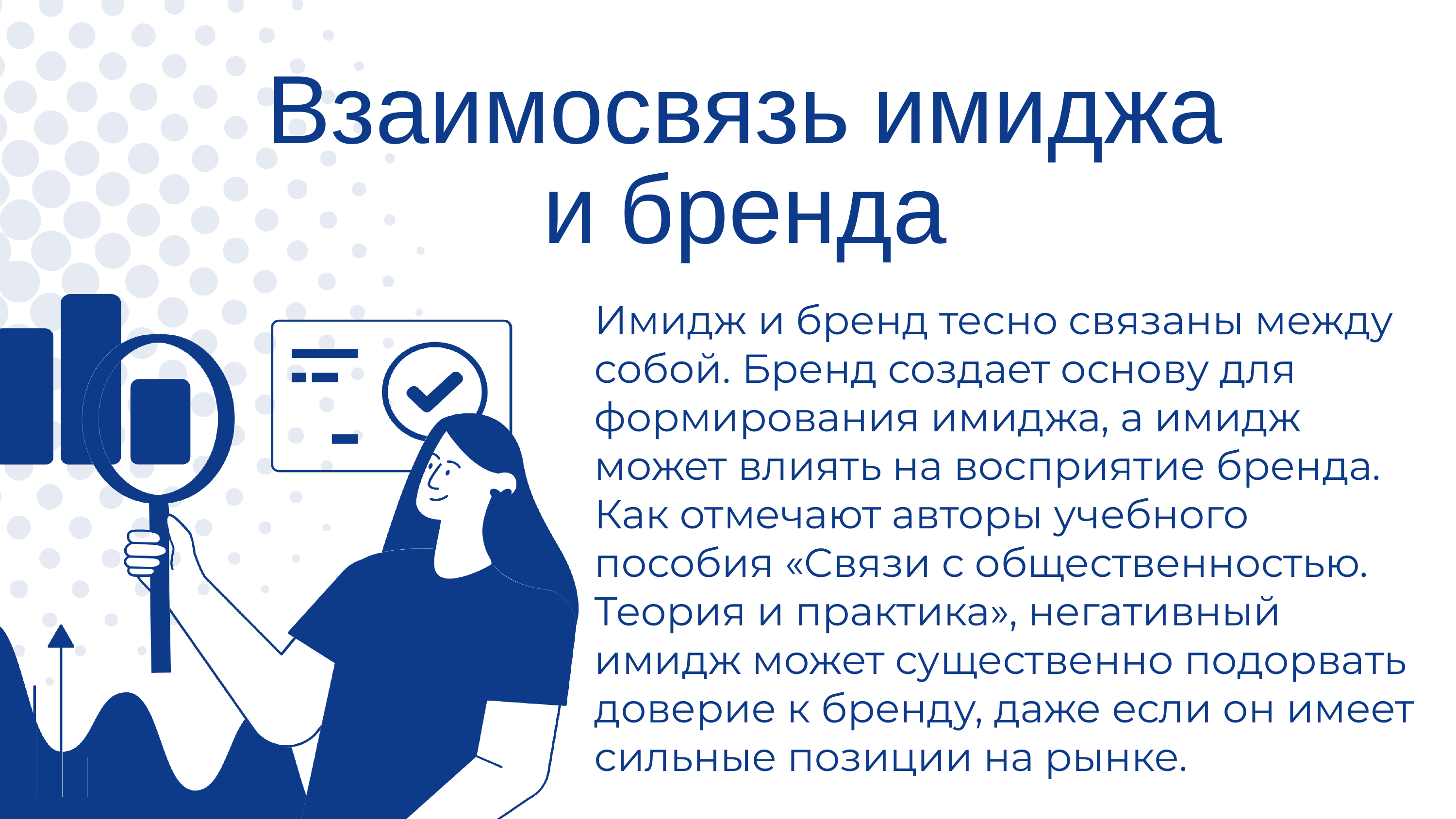

Взаимосвязь имиджа и бренда

Имидж и бренд тесно связаны между собой. Бренд создает основу для формирования имиджа, а имидж может влиять на восприятие бренда. Как отмечают авторы учебного пособия «Связи с общественностью. Теория и практика», негативный имидж может существенно подорвать доверие к бренду, даже если он имеет сильные позиции на рынке.